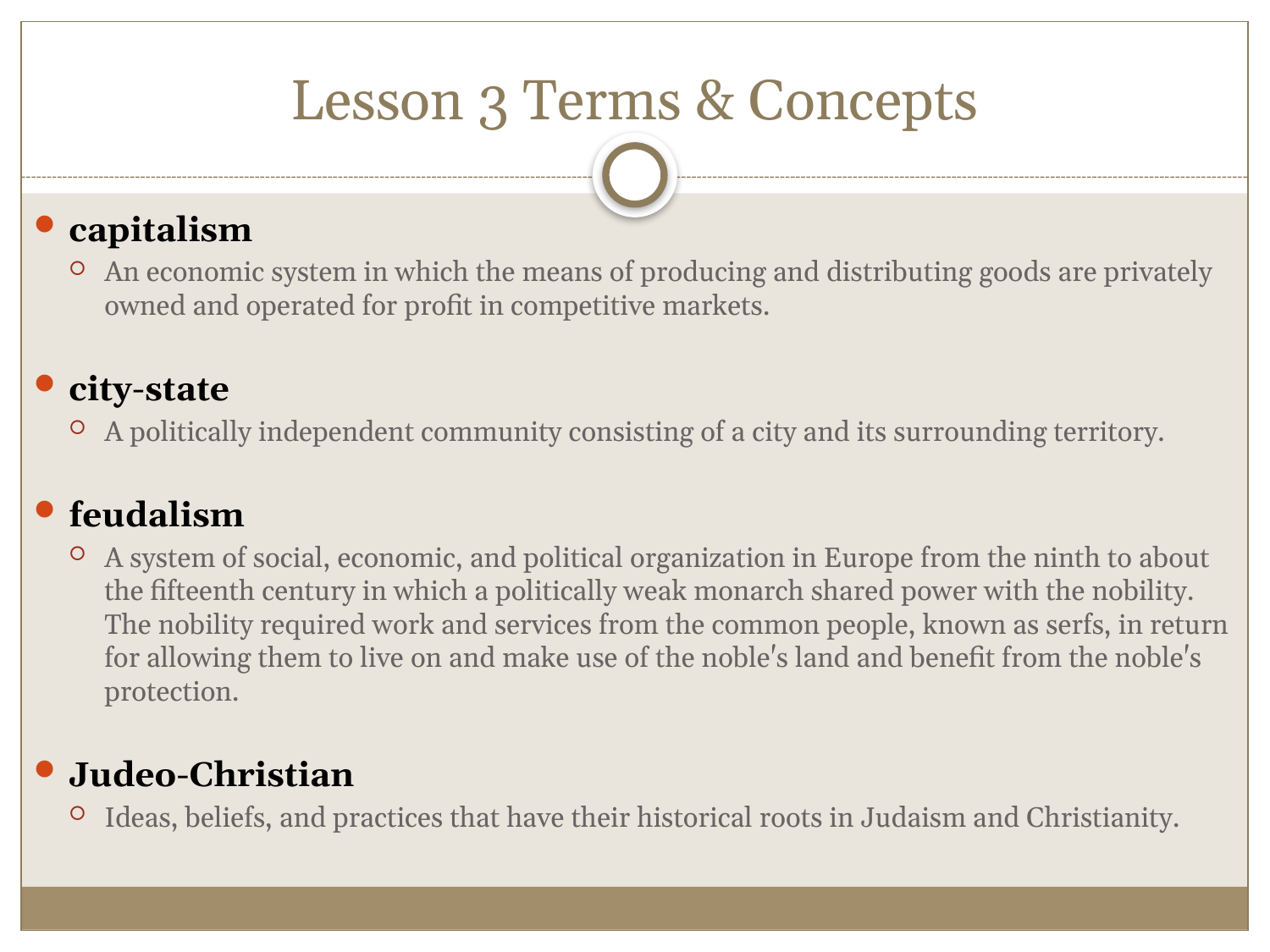

# Lesson 3 Terms & Concepts
capitalism
An economic system in which the means of producing and distributing goods are privately owned and operated for profit in competitive markets.

city-state
A politically independent community consisting of a city and its surrounding territory.

feudalism
A system of social, economic, and political organization in Europe from the ninth to about the fifteenth century in which a politically weak monarch shared power with the nobility. The nobility required work and services from the common people, known as serfs, in return for allowing them to live on and make use of the noble's land and benefit from the noble's protection.

Judeo-Christian
Ideas, beliefs, and practices that have their historical roots in Judaism and Christianity.